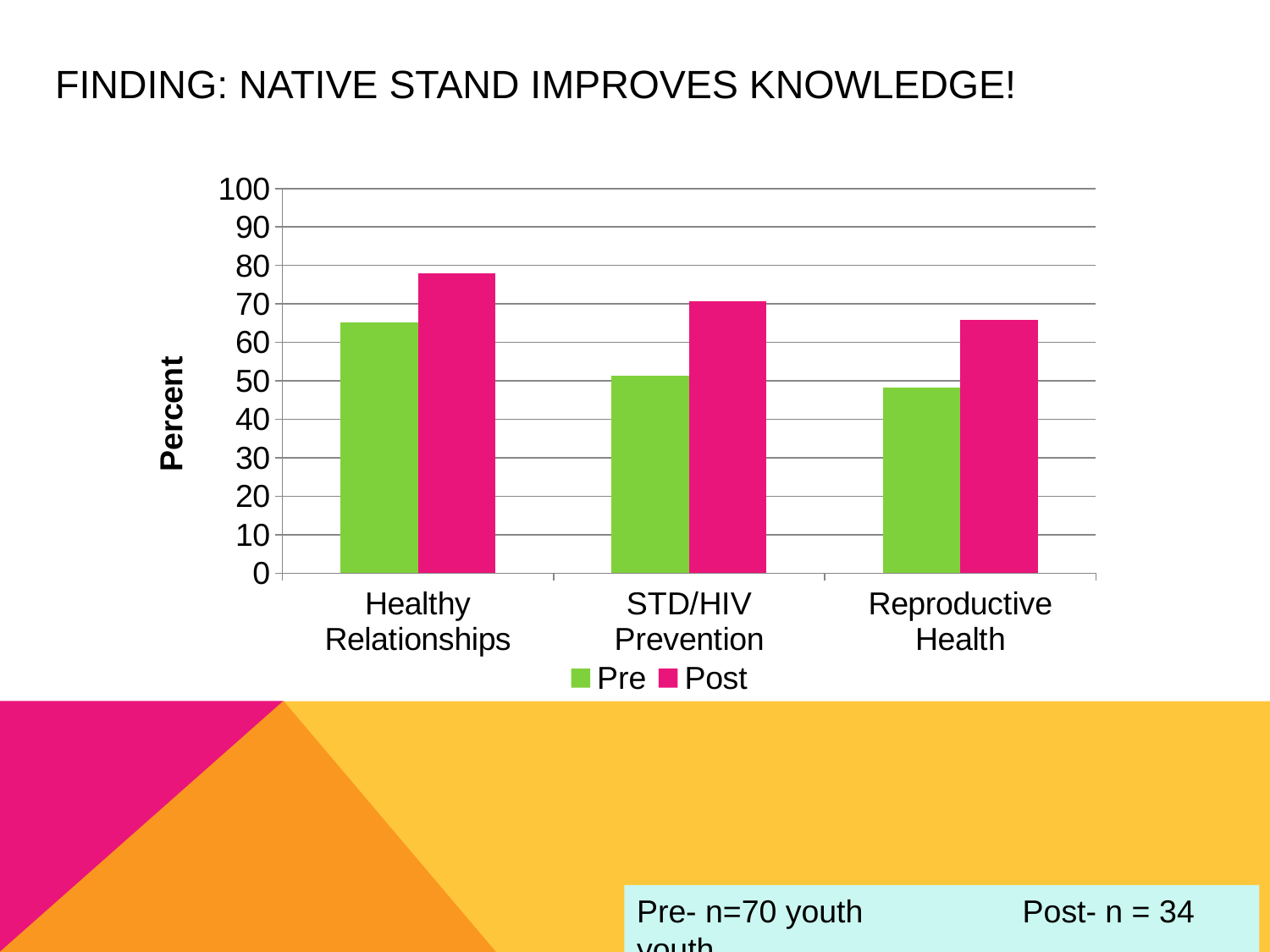

# FINDING: Native STAND Improves Knowledge!

### Chart

| Category | Pre | Post |
|---|---|---|
| Healthy Relationships | 65.1 | 77.9 |
| STD/HIV Prevention | 51.4 | 70.6 |
| Reproductive Health | 48.2 | 65.9 |
Pre- n=70 youth                  Post- n = 34 youth